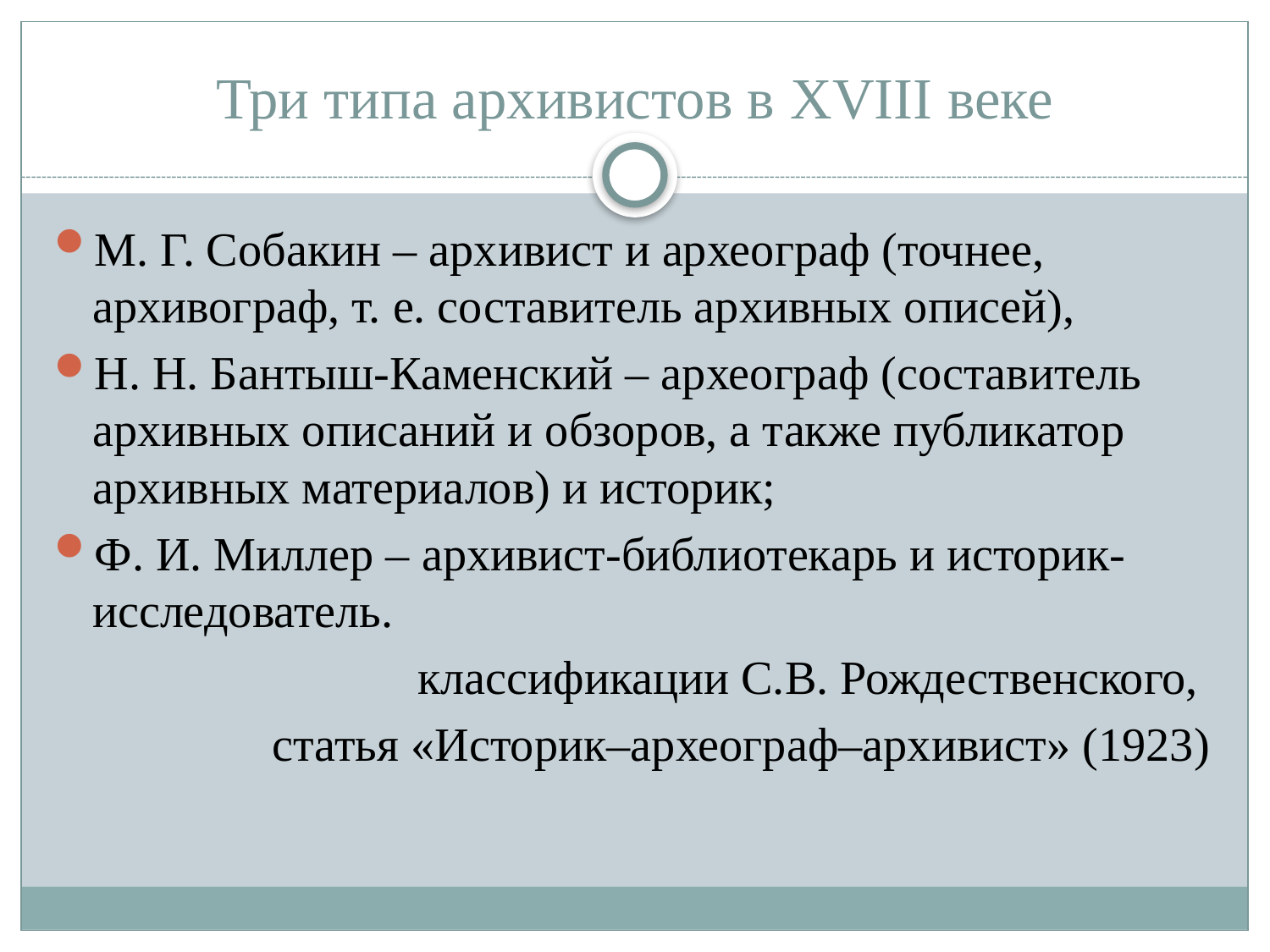

# Три типа архивистов в XVIII веке
М. Г. Собакин – архивист и археограф (точнее, архивограф, т. е. составитель архивных описей),
Н. Н. Бантыш-Каменский – археограф (составитель архивных описаний и обзоров, а также публикатор архивных материалов) и историк;
Ф. И. Миллер – архивист-библиотекарь и историк-исследователь.
классификации С.В. Рождественского,
 статья «Историк–археограф–архивист» (1923)